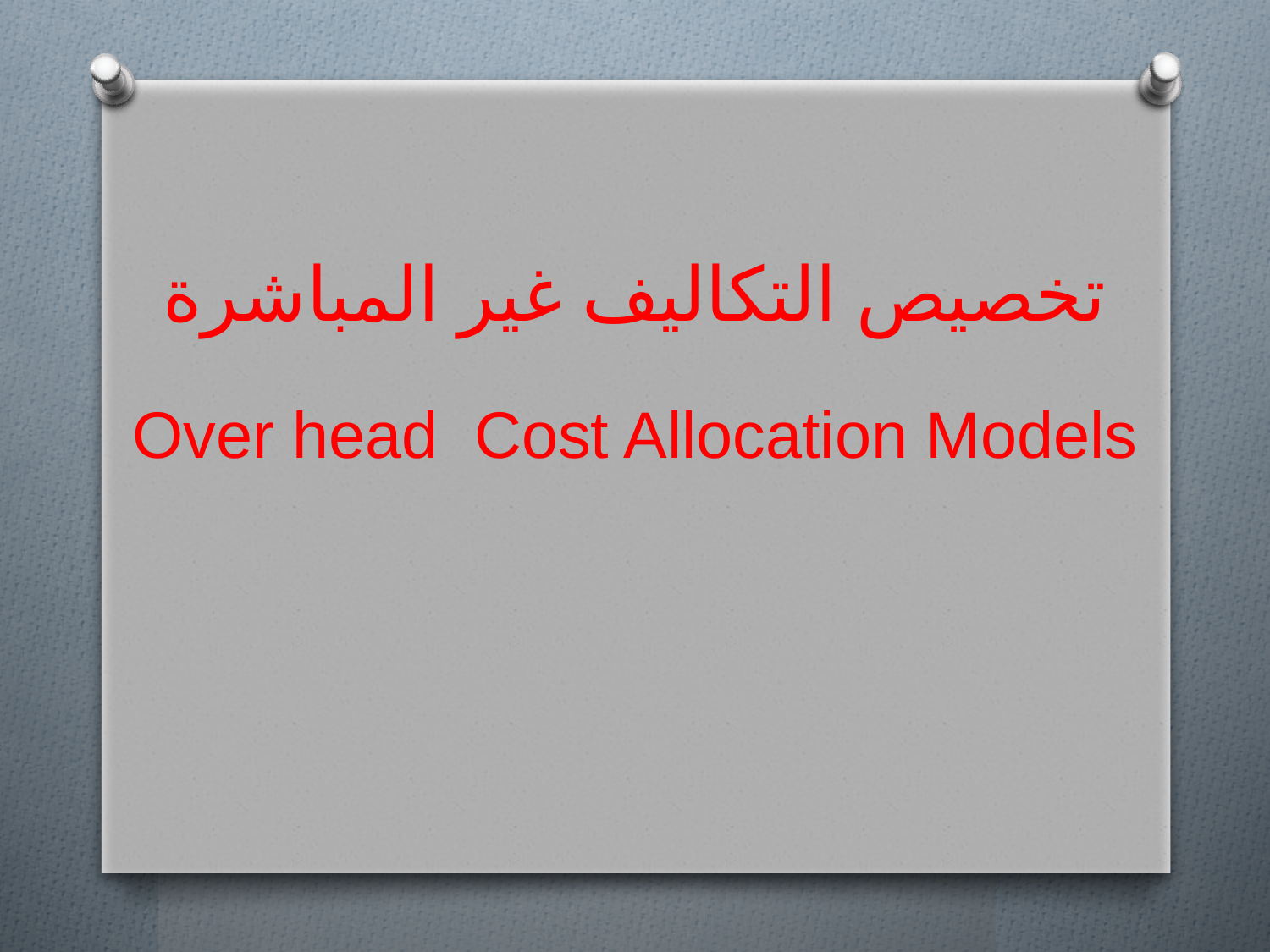

# تخصيص التكاليف غير المباشرة
Over head  Cost Allocation Models